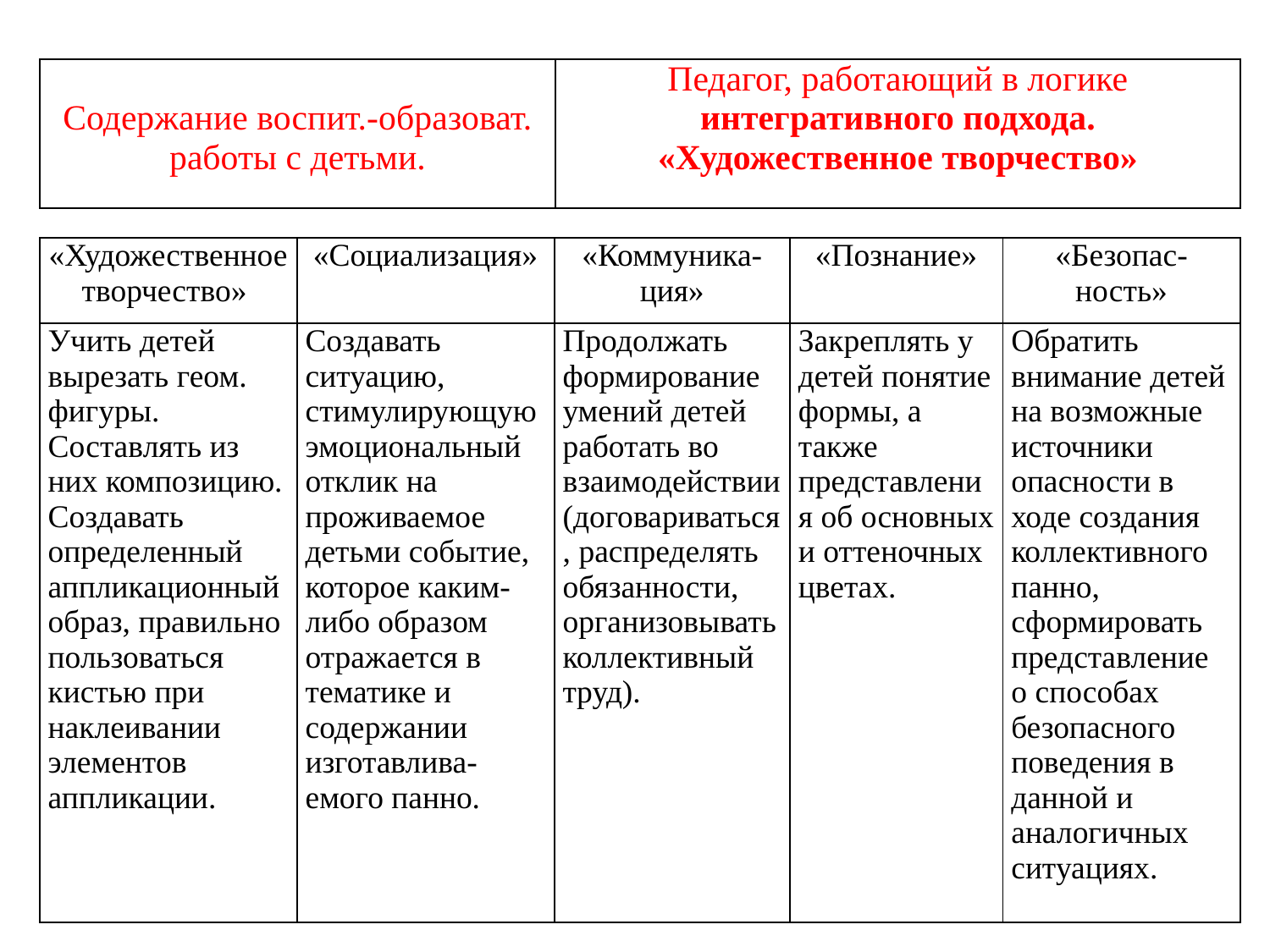

| Содержание воспит.-образоват. работы с детьми. | Педагог, работающий в логике интегративного подхода. «Художественное творчество» |
| --- | --- |
| «Художественное творчество» | «Социализация» | «Коммуника-ция» | «Познание» | «Безопас-ность» |
| --- | --- | --- | --- | --- |
| Учить детей вырезать геом. фигуры. Составлять из них композицию. Создавать определенный аппликационный образ, правильно пользоваться кистью при наклеивании элементов аппликации. | Создавать ситуацию, стимулирующую эмоциональный отклик на проживаемое детьми событие, которое каким-либо образом отражается в тематике и содержании изготавлива-емого панно. | Продолжать формирование умений детей работать во взаимодействии (договариваться, распределять обязанности, организовывать коллективный труд). | Закреплять у детей понятие формы, а также представления об основных и оттеночных цветах. | Обратить внимание детей на возможные источники опасности в ходе создания коллективного панно, сформировать представление о способах безопасного поведения в данной и аналогичных ситуациях. |